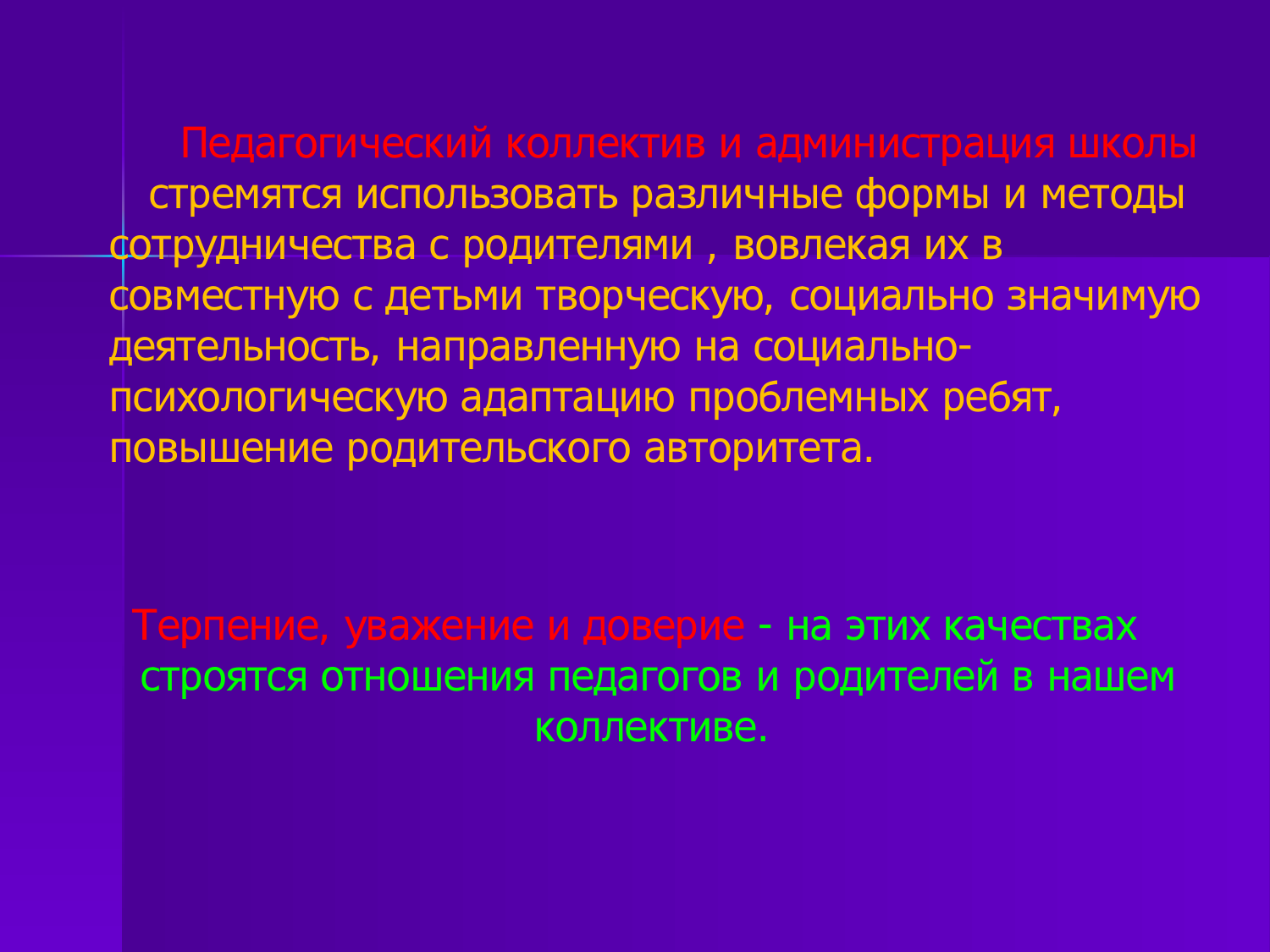

Педагогический коллектив и администрация школы    стремятся использовать различные формы и методы сотрудничества с родителями , вовлекая их в совместную с детьми творческую, социально значимую деятельность, направленную на социально-психологическую адаптацию проблемных ребят, повышение родительского авторитета.

Терпение, уважение и доверие - на этих качествах строятся отношения педагогов и родителей в нашем коллективе.